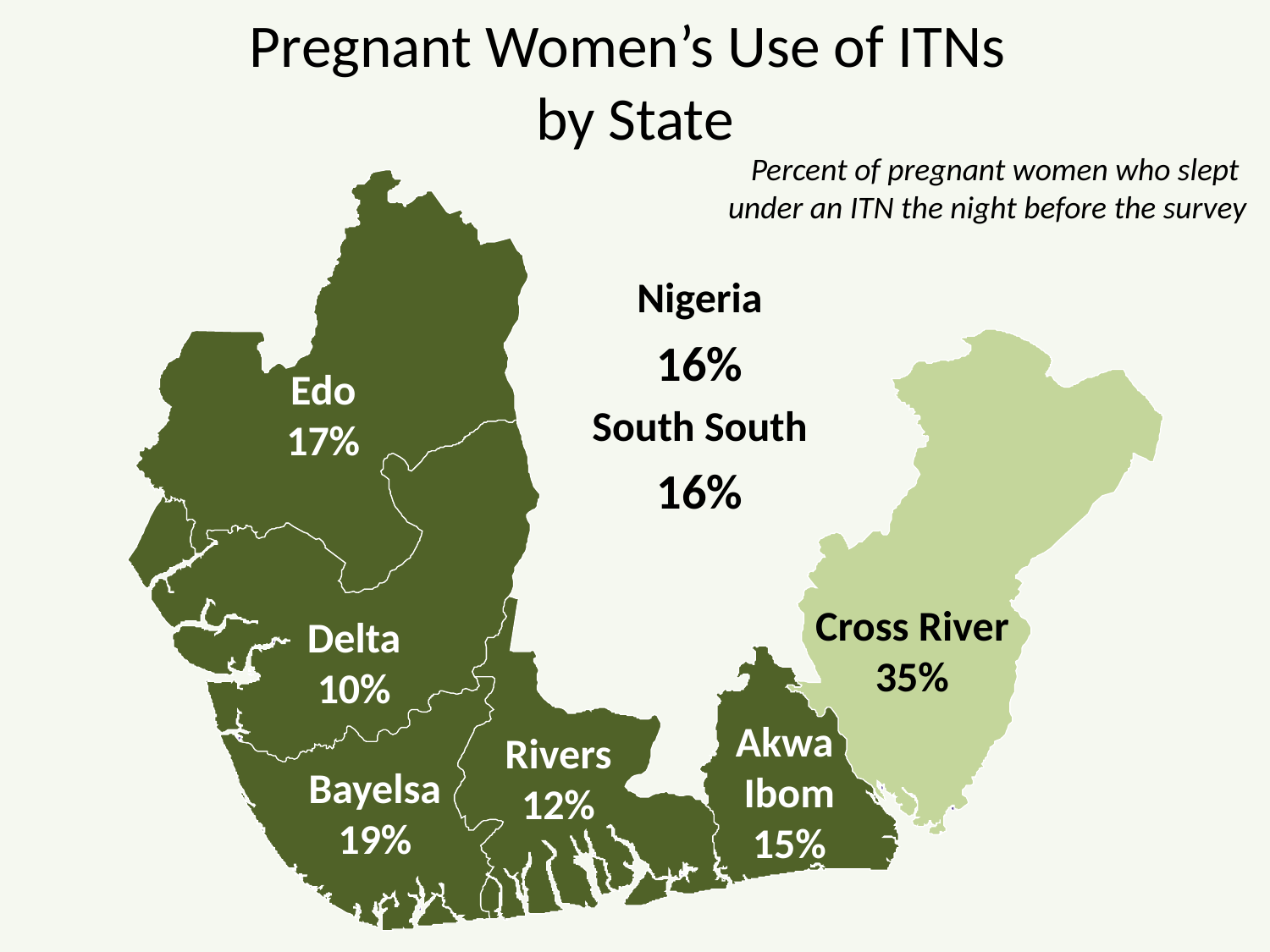

# Pregnant Women’s Use of ITNs by State

Percent of pregnant women who slept
under an ITN the night before the survey

Nigeria
16%
South South
16%
Edo
17%
Cross River
35%
Delta
10%
Akwa
Ibom
15%
Rivers
12%
Bayelsa
19%